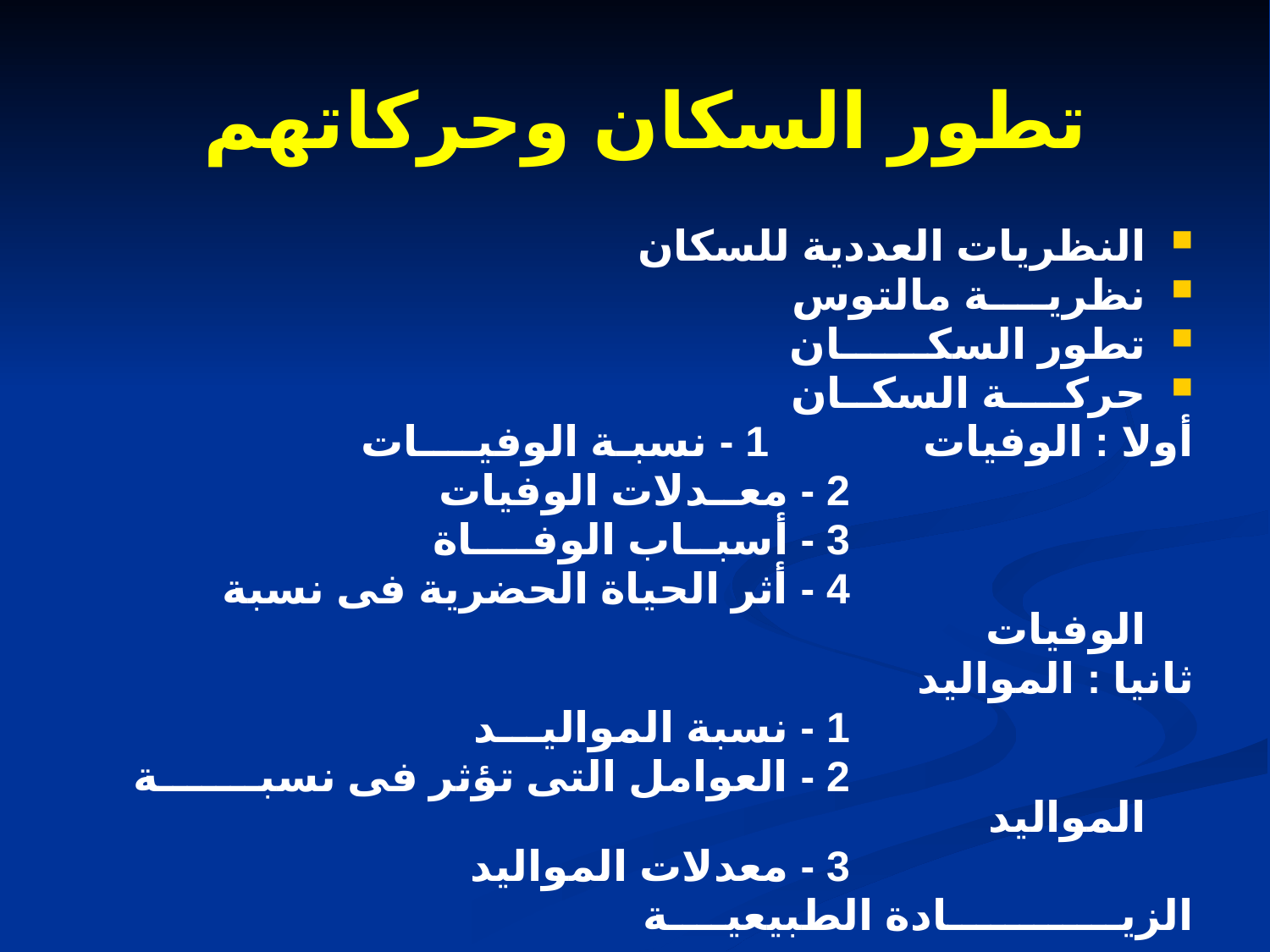

# تطور السكان وحركاتهم
النظريات العددية للسكان
نظريــــة مالتوس
تطور السكــــــان
حركــــة السكــان
أولا : الوفيات             1 - نسبـة الوفيــــات
                             2 - معــدلات الوفيات
                             3 - أسبــاب الوفــــاة
                             4 - أثر الحياة الحضرية فى نسبة الوفيات
ثانيا : المواليد
                             1 - نسبة المواليـــد
                             2 - العوامل التى تؤثر فى نسبـــــــة المواليد
                             3 - معدلات المواليد
الزيــــــــــــادة الطبيعيــــة